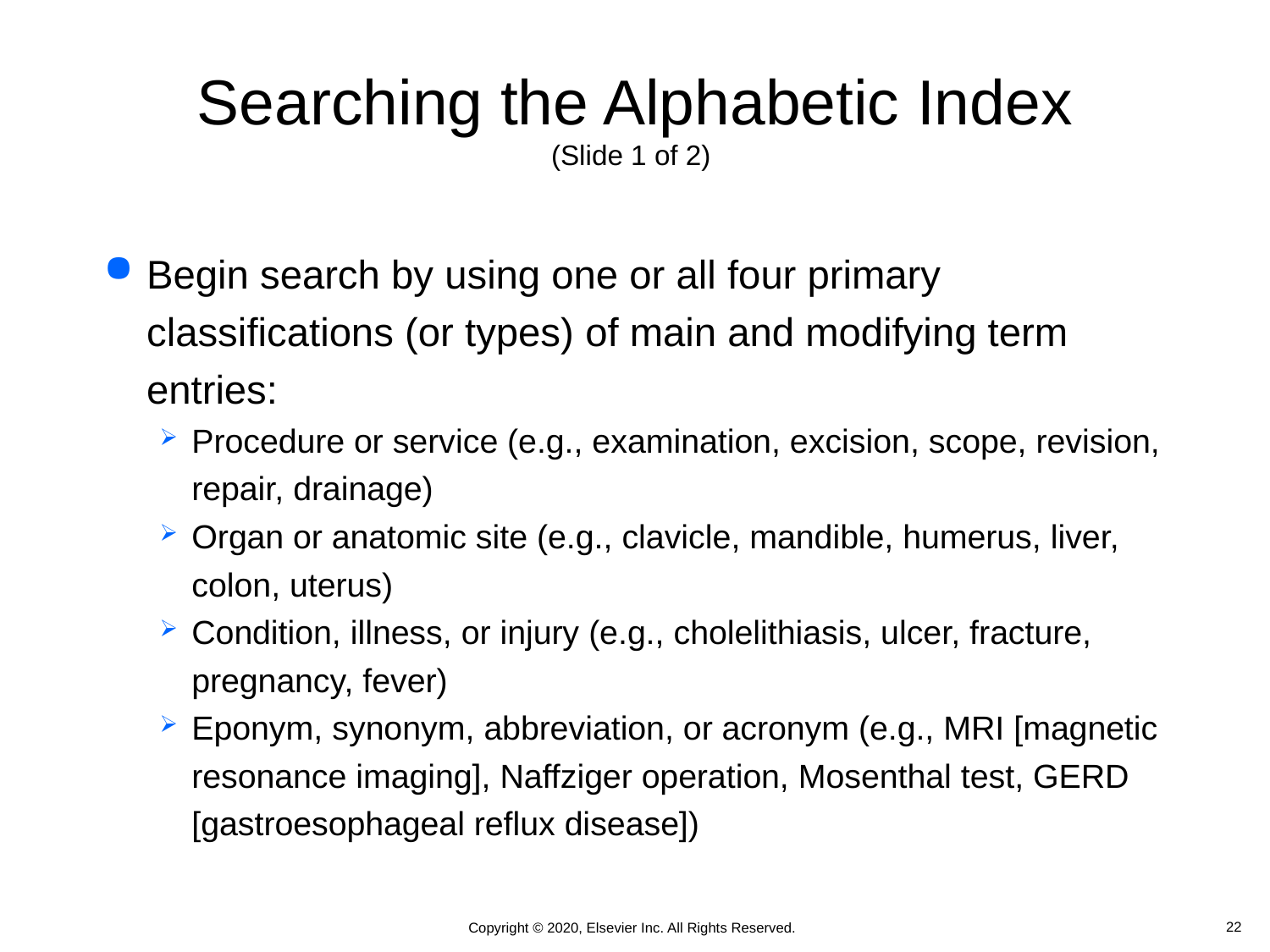

# Searching the Alphabetic Index (Slide 1 of 2)
Begin search by using one or all four primary classifications (or types) of main and modifying term entries:
Procedure or service (e.g., examination, excision, scope, revision, repair, drainage)
Organ or anatomic site (e.g., clavicle, mandible, humerus, liver, colon, uterus)
Condition, illness, or injury (e.g., cholelithiasis, ulcer, fracture, pregnancy, fever)
Eponym, synonym, abbreviation, or acronym (e.g., MRI [magnetic resonance imaging], Naffziger operation, Mosenthal test, GERD [gastroesophageal reflux disease])

 22